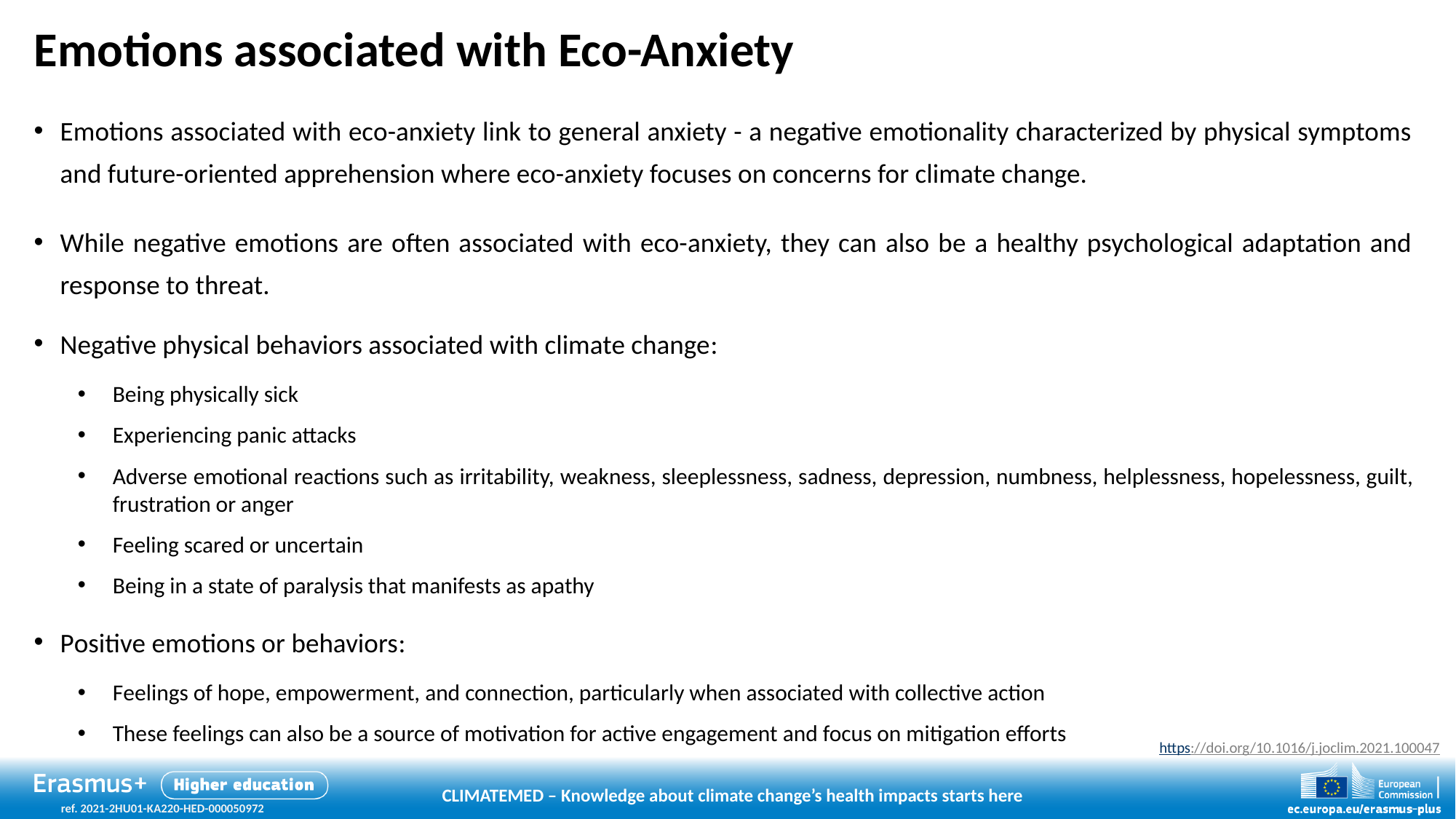

# Emotions associated with Eco-Anxiety
Emotions associated with eco-anxiety link to general anxiety - a negative emotionality characterized by physical symptoms and future-oriented apprehension where eco-anxiety focuses on concerns for climate change.
While negative emotions are often associated with eco-anxiety, they can also be a healthy psychological adaptation and response to threat.
Negative physical behaviors associated with climate change:
Being physically sick
Experiencing panic attacks
Adverse emotional reactions such as irritability, weakness, sleeplessness, sadness, depression, numbness, helplessness, hopelessness, guilt, frustration or anger
Feeling scared or uncertain
Being in a state of paralysis that manifests as apathy
Positive emotions or behaviors:
Feelings of hope, empowerment, and connection, particularly when associated with collective action
These feelings can also be a source of motivation for active engagement and focus on mitigation efforts
https://doi.org/10.1016/j.joclim.2021.100047